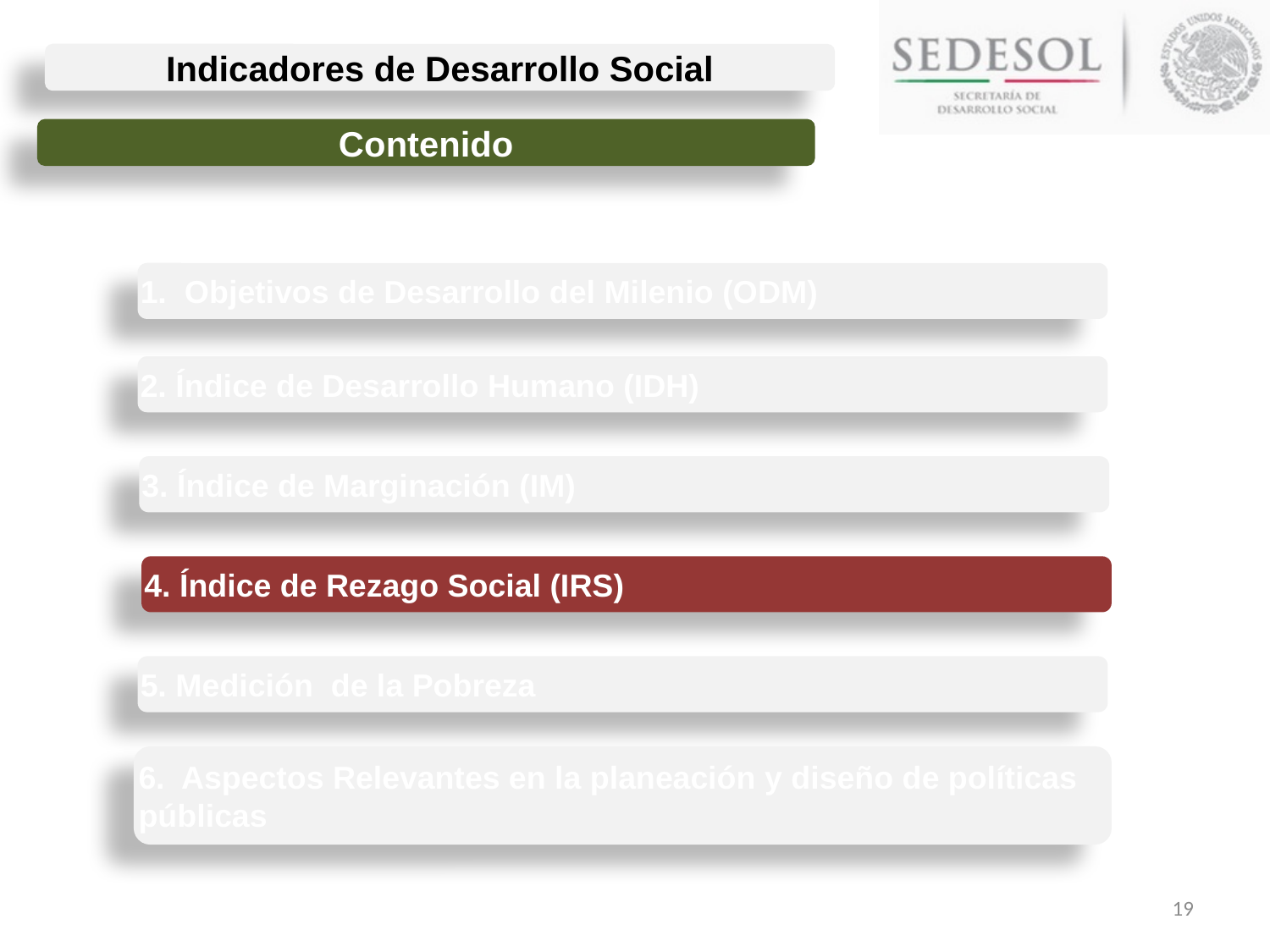

Contenido
1.  Objetivos de Desarrollo del Milenio (ODM)
2. Índice de Desarrollo Humano (IDH)
3. Índice de Marginación (IM)
4. Índice de Rezago Social (IRS)
5. Medición  de la Pobreza
6.  Aspectos Relevantes en la planeación y diseño de políticas públicas
19